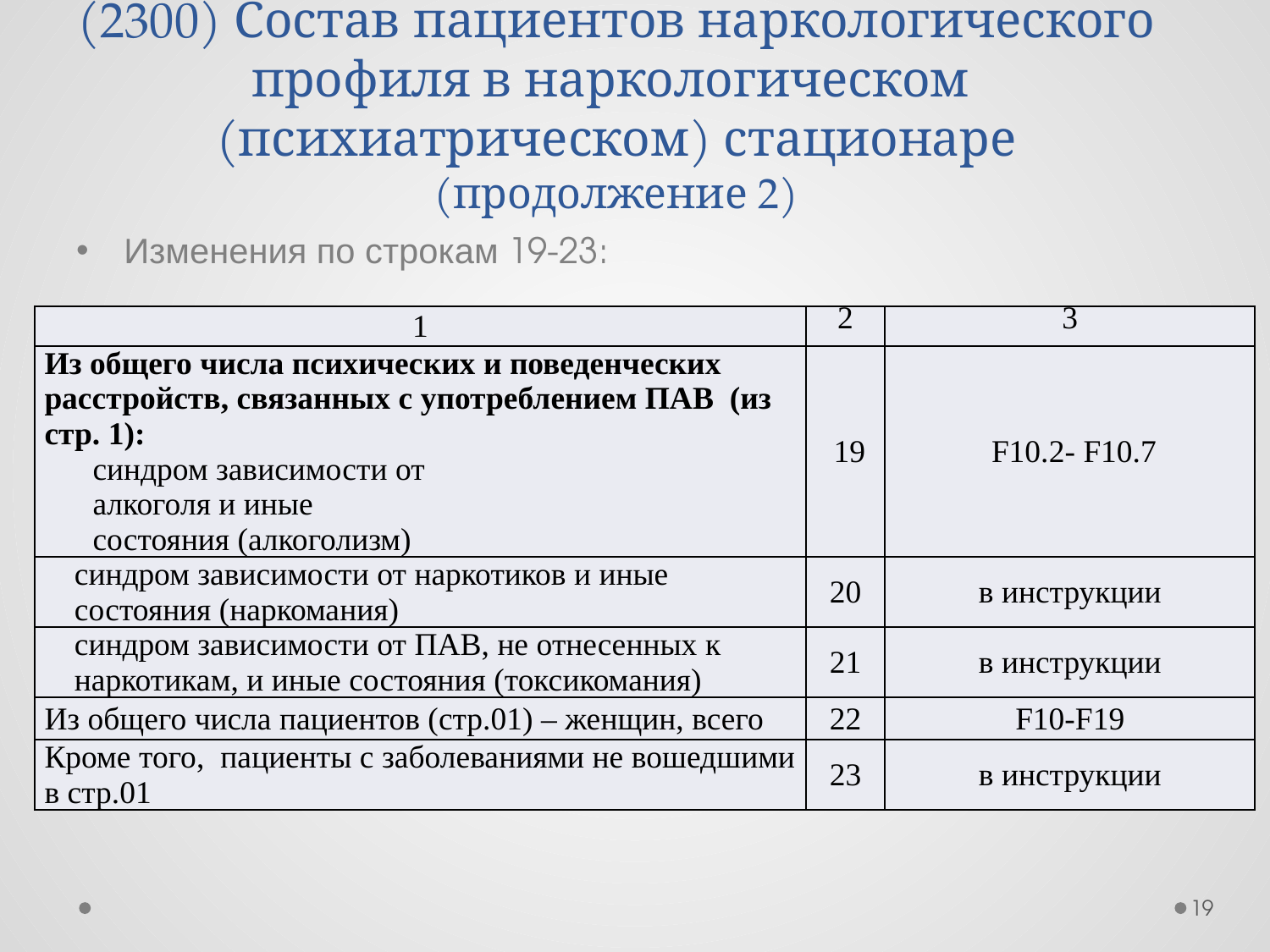

# (2300) Состав пациентов наркологического профиля в наркологическом  (психиатрическом) стационаре (продолжение 2)
Изменения по строкам 19-23:

| 1 | 2 | 3 |
| --- | --- | --- |
| Из общего числа психических и поведенческих расстройств, связанных с употреблением ПАВ (из стр. 1): синдром зависимости от алкоголя и иные состояния (алкоголизм) | 19 | F10.2- F10.7 |
| синдром зависимости от наркотиков и иные состояния (наркомания) | 20 | в инструкции |
| синдром зависимости от ПАВ, не отнесенных к наркотикам, и иные состояния (токсикомания) | 21 | в инструкции |
| Из общего числа пациентов (стр.01) – женщин, всего | 22 | F10-F19 |
| Кроме того, пациенты с заболеваниями не вошедшими в стр.01 | 23 | в инструкции |

19